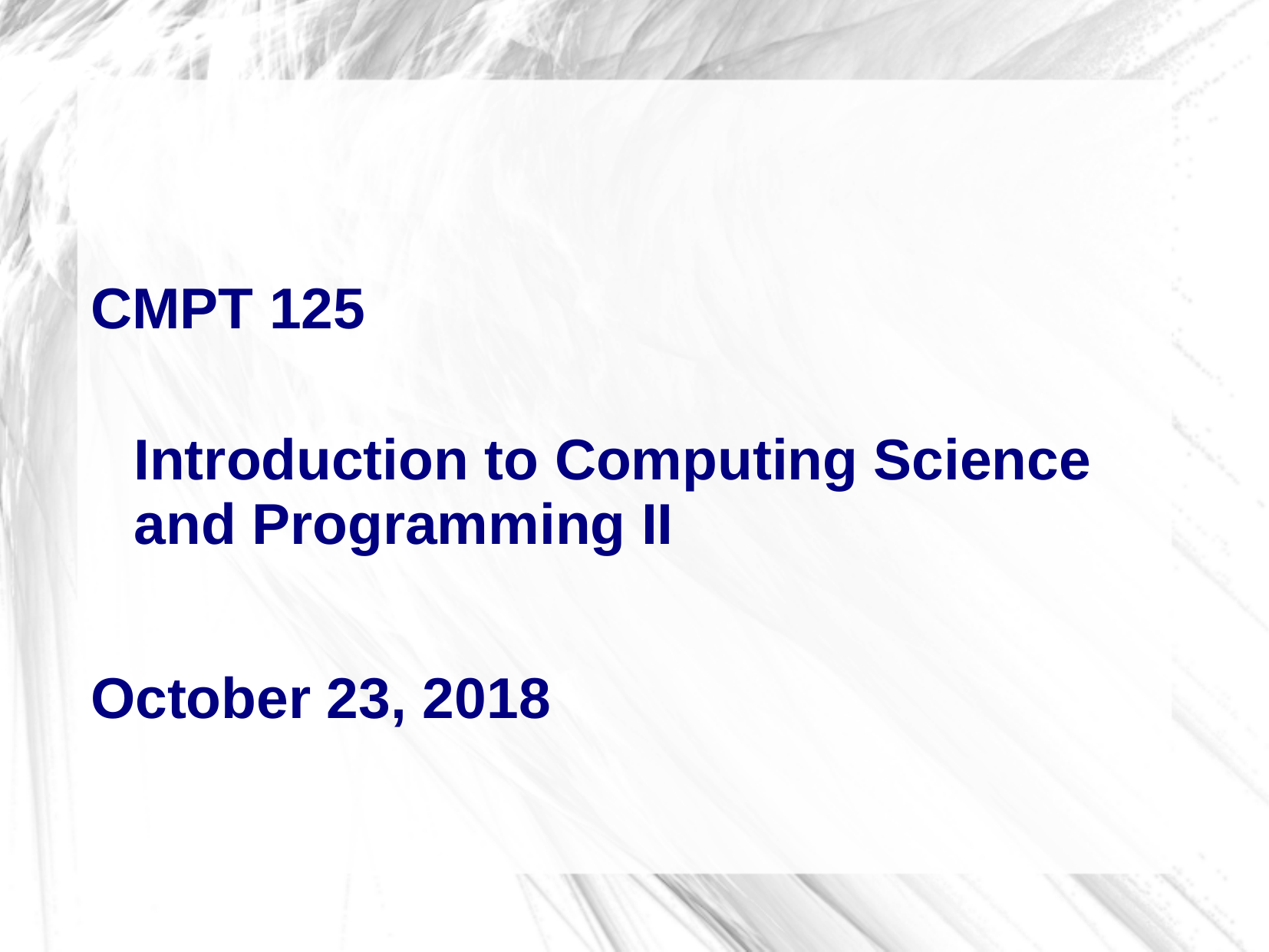

# CMPT 125
Introduction to Computing Science
and Programming II

October 23, 2018